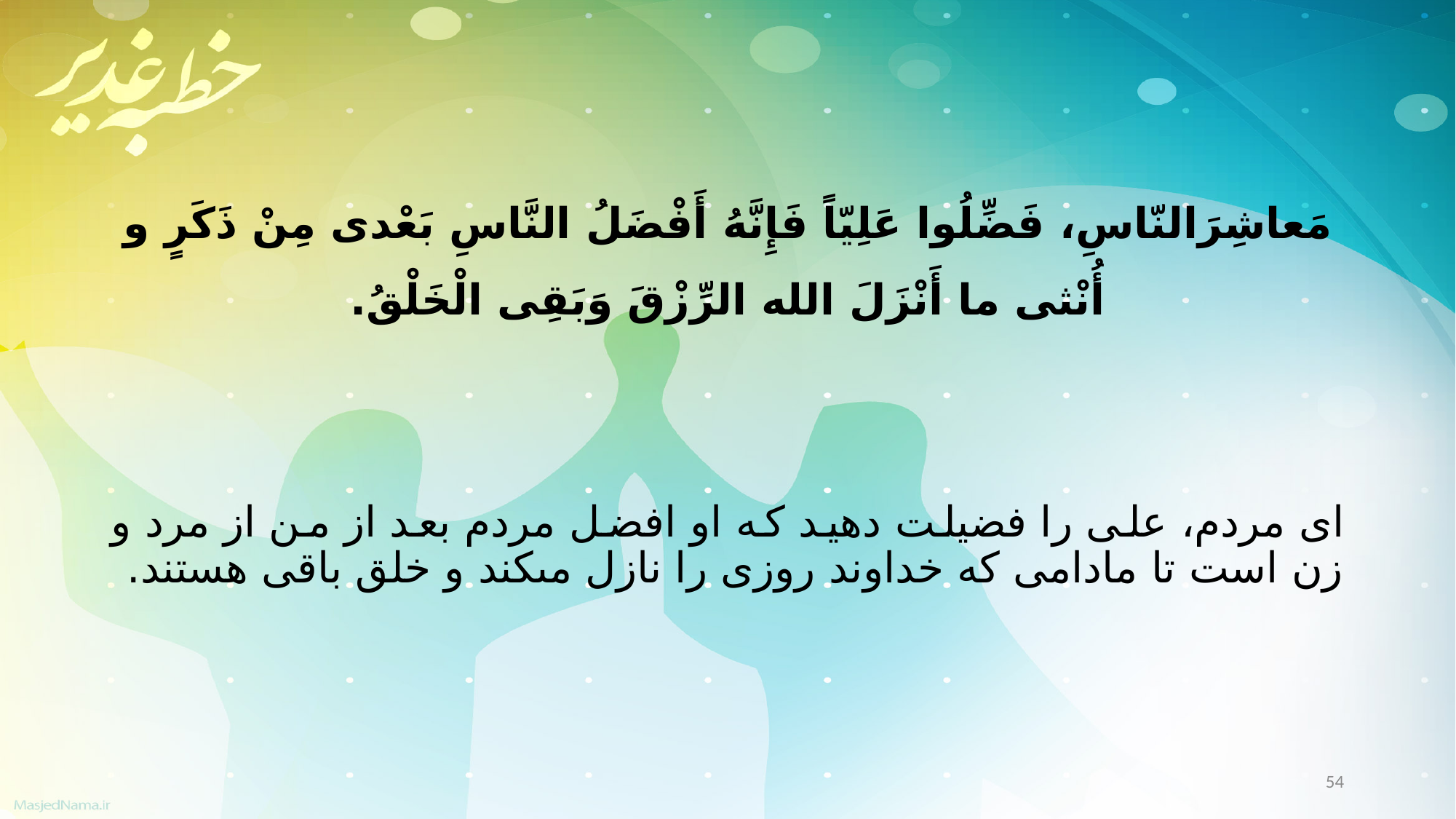

مَعاشِرَالنّاسِ، فَضِّلُوا عَلِیّاً فَإِنَّهُ أَفْضَلُ النَّاسِ بَعْدی مِنْ ذَکَرٍ و أُنْثی ما أَنْزَلَ الله الرِّزْقَ وَبَقِی الْخَلْقُ.
اى مردم، على را فضیلت دهید که او افضل مردم بعد از من از مرد و زن است تا مادامى که خداوند روزى را نازل مى‏کند و خلق باقى هستند.
54